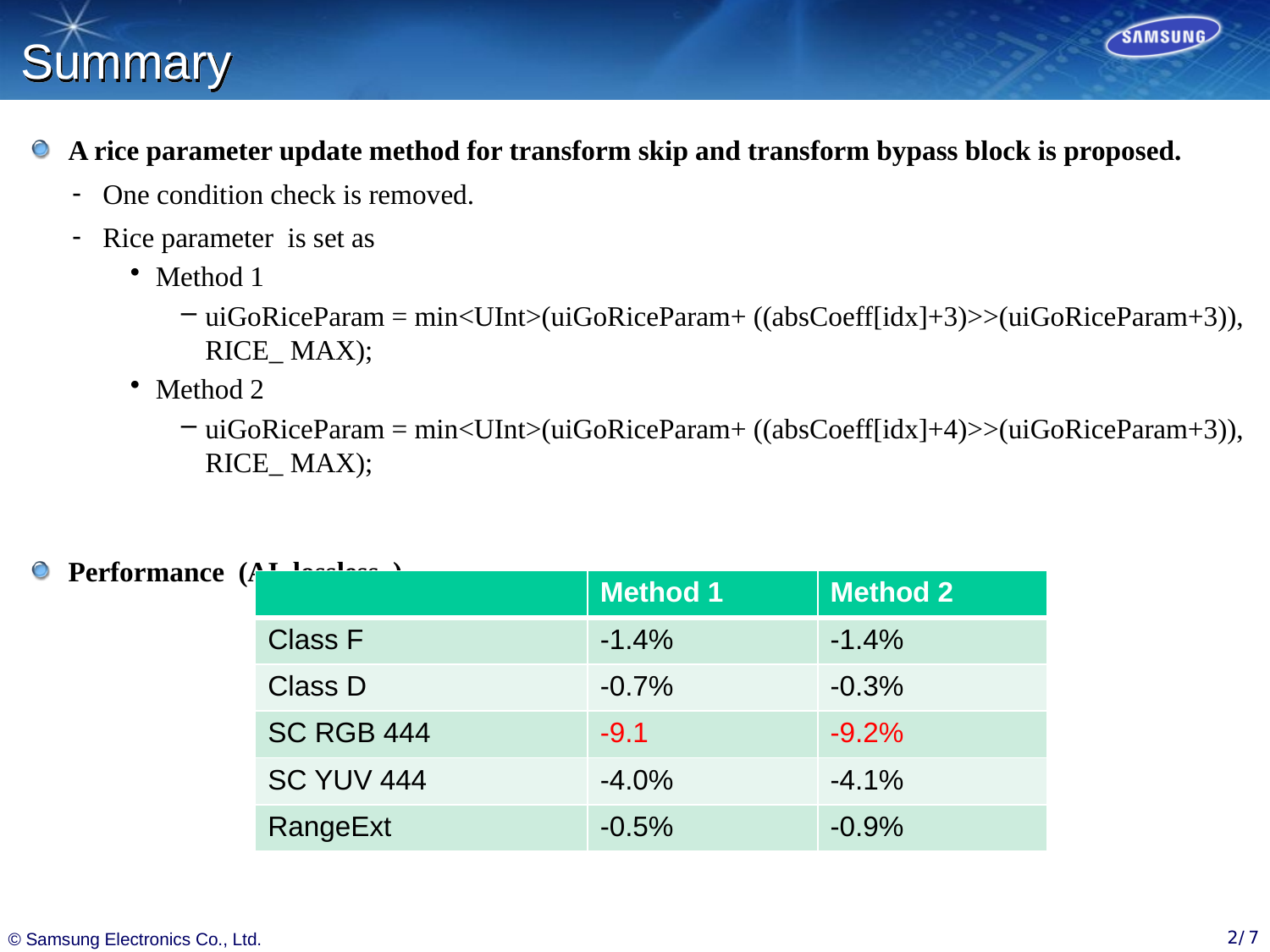

# Summary
A rice parameter update method for transform skip and transform bypass block is proposed.
One condition check is removed.
Rice parameter  is set as
Method 1
uiGoRiceParam = min<UInt>(uiGoRiceParam+ ((absCoeff[idx]+3)>>(uiGoRiceParam+3)), RICE_ MAX);
Method 2
uiGoRiceParam = min<UInt>(uiGoRiceParam+ ((absCoeff[idx]+4)>>(uiGoRiceParam+3)), RICE_ MAX);

Performance  (AI, lossless  )

|  | Method 1 | Method 2 |
| --- | --- | --- |
| Class F | -1.4% | -1.4% |
| Class D | -0.7% | -0.3% |
| SC RGB 444 | -9.1 | -9.2% |
| SC YUV 444 | -4.0% | -4.1% |
| RangeExt | -0.5% | -0.9% |